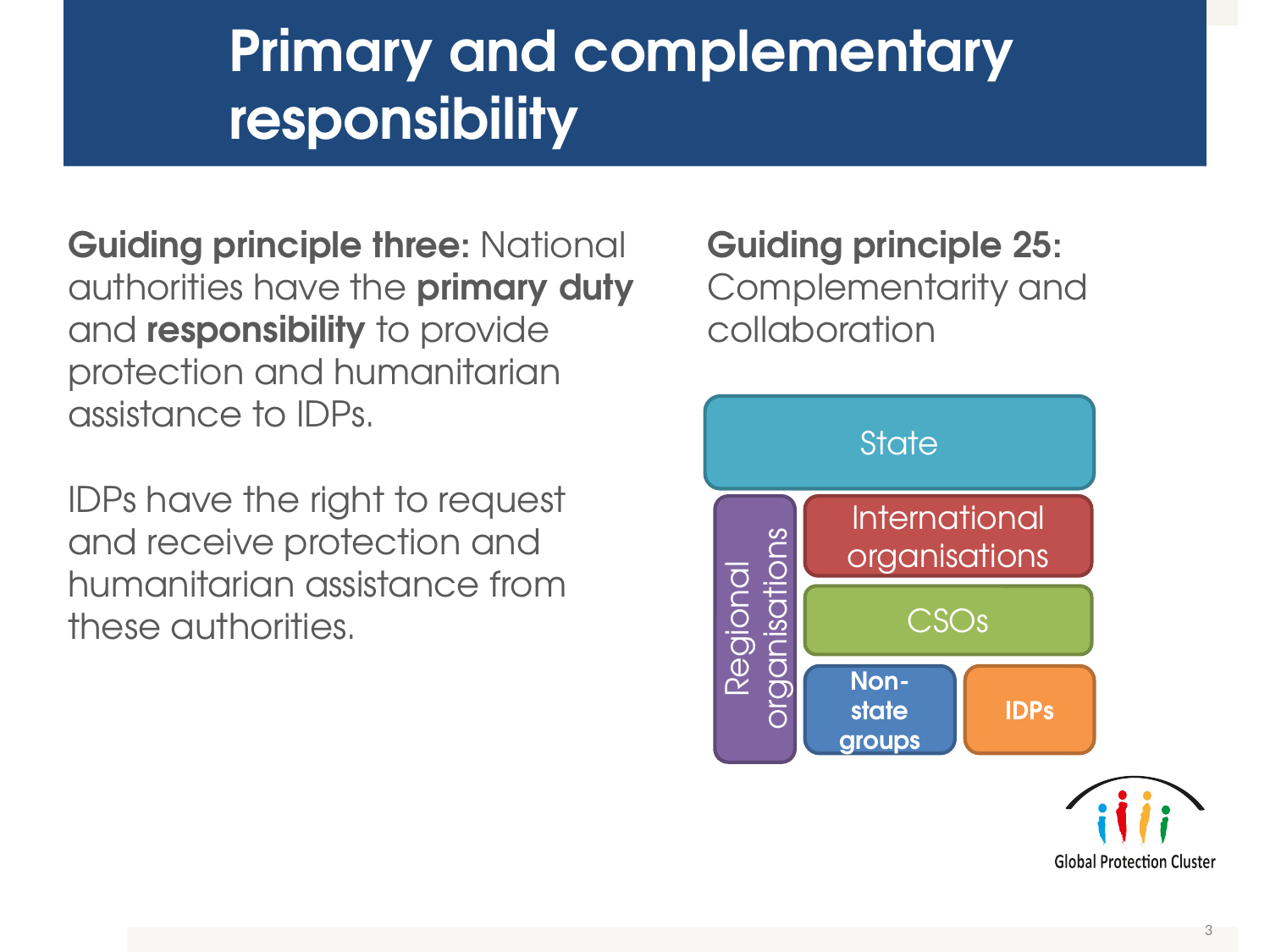

# Primary and complementary responsibility
Guiding principle three: National authorities have the primary duty and responsibility to provide protection and humanitarian assistance to IDPs.

IDPs have the right to request and receive protection and humanitarian assistance from these authorities.
Guiding principle 25: Complementarity and     collaboration

State
International organisations
CSOs
Regional organisations
Non-state groups
IDPs